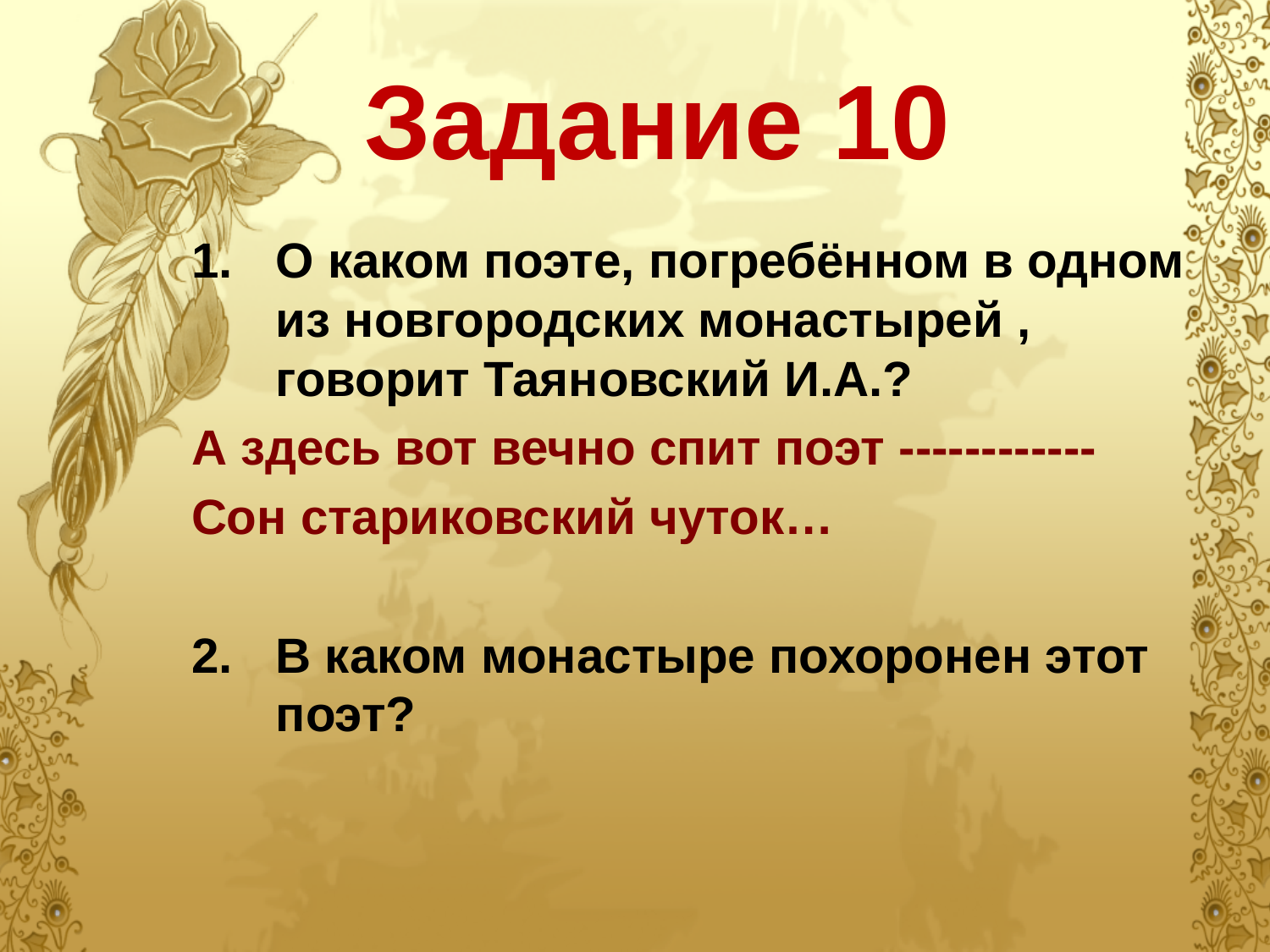

# Задание 10
О каком поэте, погребённом в одном из новгородских монастырей , говорит Таяновский И.А.?
А здесь вот вечно спит поэт ------------
Сон стариковский чуток…

В каком монастыре похоронен этот поэт?